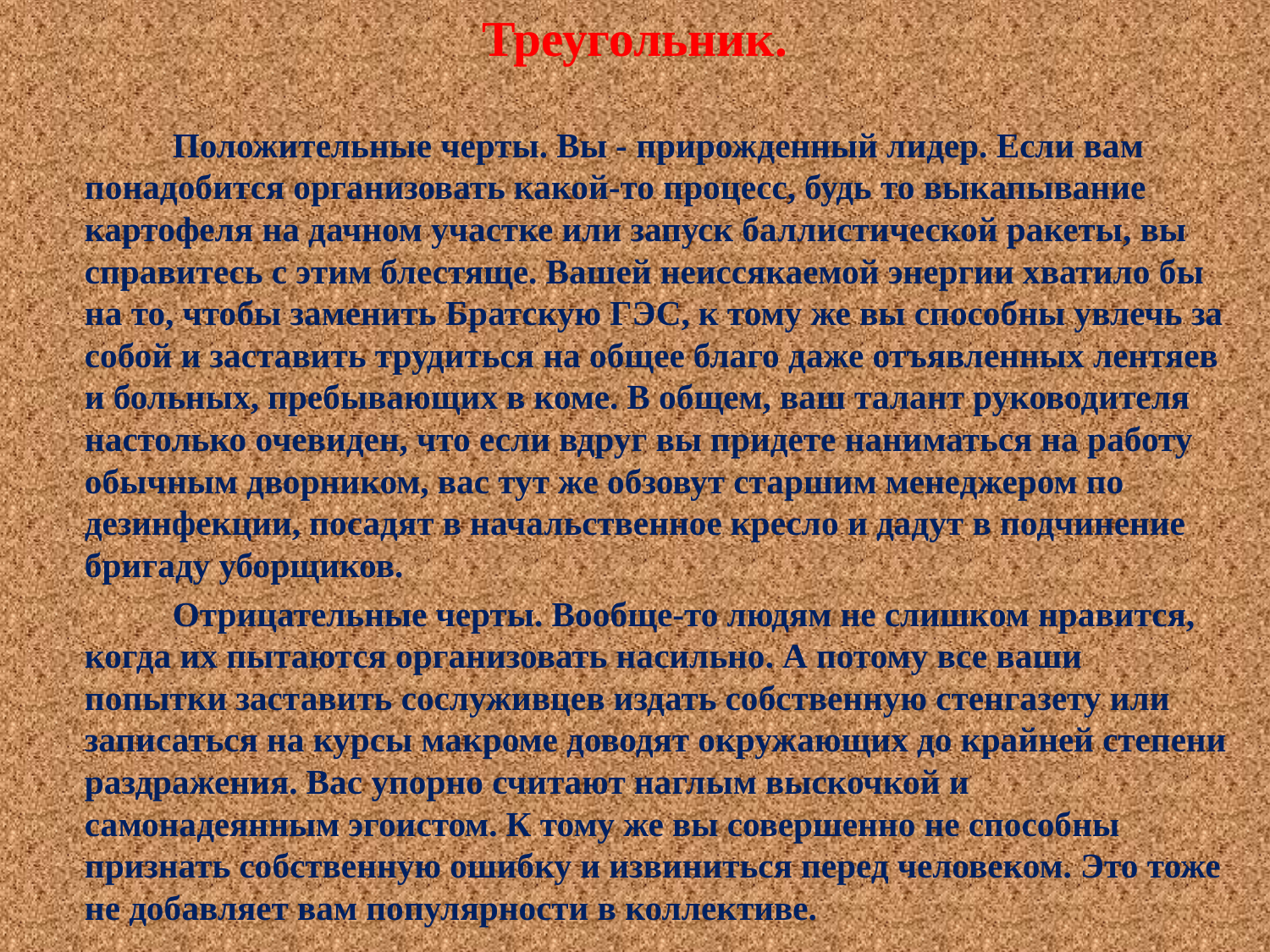

Треугольник.

               Положительные черты. Вы - прирожденный лидер. Если вам понадобится организовать какой-то процесс, будь то выкапывание картофеля на дачном участке или запуск баллистической ракеты, вы справитесь с этим блестяще. Вашей неиссякаемой энергии хватило бы на то, чтобы заменить Братскую ГЭС, к тому же вы способны увлечь за собой и заставить трудиться на общее благо даже отъявленных лентяев и больных, пребывающих в коме. В общем, ваш талант руководителя настолько очевиден, что если вдруг вы придете наниматься на работу обычным дворником, вас тут же обзовут старшим менеджером по дезинфекции, посадят в начальственное кресло и дадут в подчинение бригаду уборщиков.
               Отрицательные черты. Вообще-то людям не слишком нравится, когда их пытаются организовать насильно. А потому все ваши попытки заставить сослуживцев издать собственную стенгазету или записаться на курсы макроме доводят окружающих до крайней степени раздражения. Вас упорно считают наглым выскочкой и самонадеянным эгоистом. К тому же вы совершенно не способны признать собственную ошибку и извиниться перед человеком. Это тоже не добавляет вам популярности в коллективе.